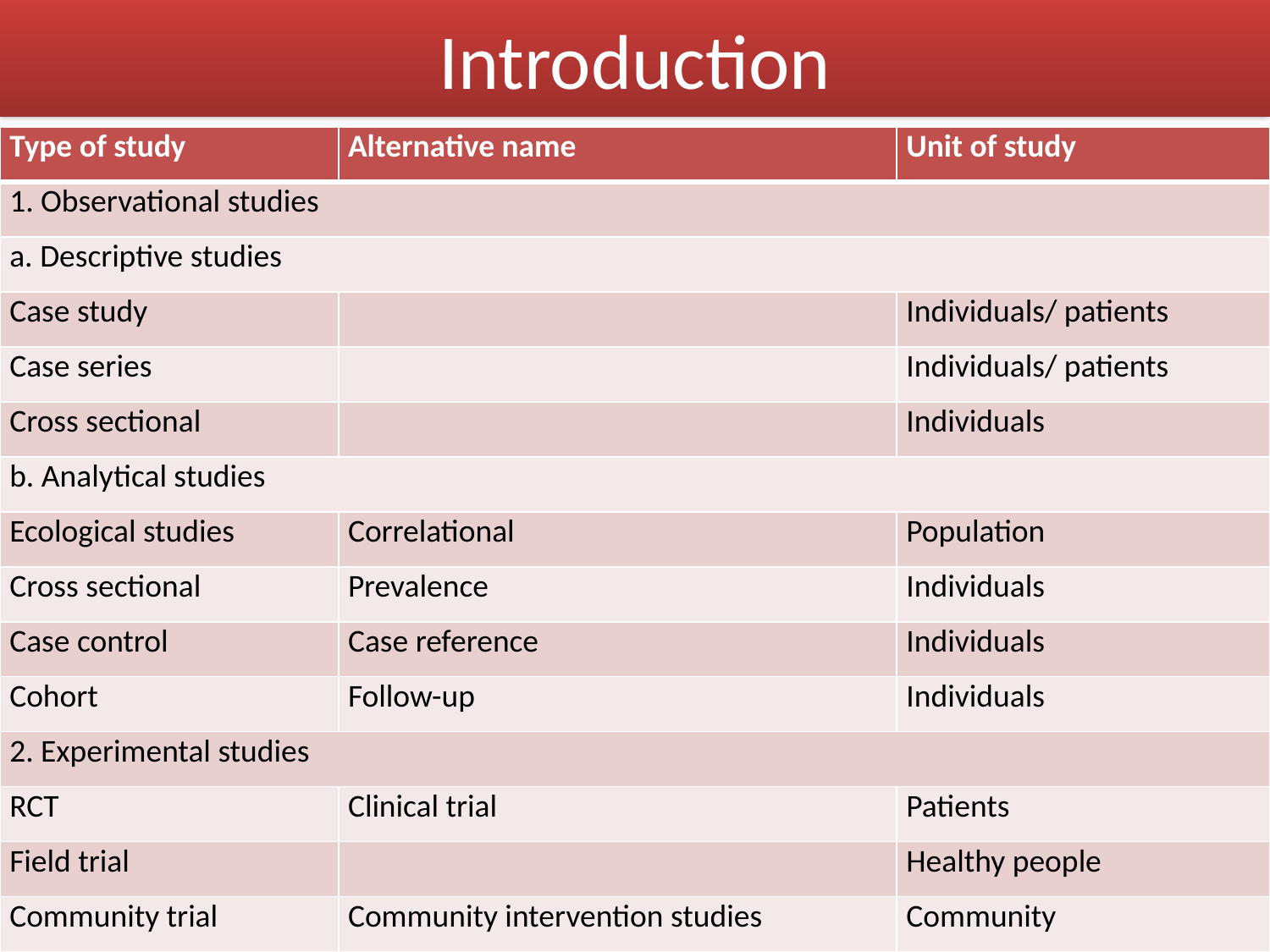

# Introduction
| Type of study | Alternative name | Unit of study |
| --- | --- | --- |
| 1. Observational studies |  |  |
| a. Descriptive studies |  |  |
| Case study |  | Individuals/ patients |
| Case series |  | Individuals/ patients |
| Cross sectional |  | Individuals |
| b. Analytical studies |  |  |
| Ecological studies | Correlational | Population |
| Cross sectional | Prevalence | Individuals |
| Case control | Case reference | Individuals |
| Cohort | Follow-up | Individuals |
| 2. Experimental studies |  |  |
| RCT | Clinical trial | Patients |
| Field trial |  | Healthy people |
| Community trial | Community intervention studies | Community |

3